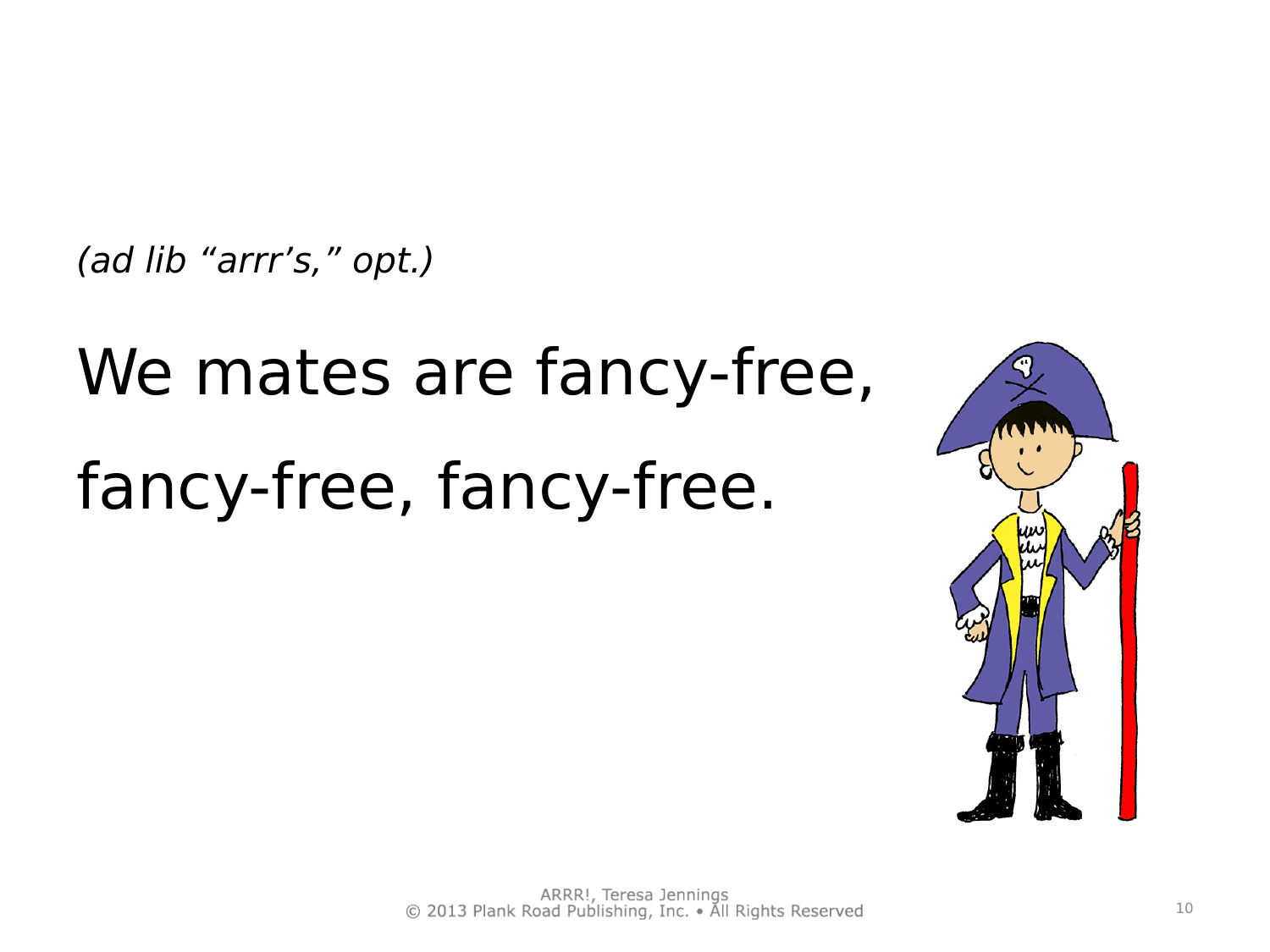

(ad lib “arrr’s,” opt.)
We mates are fancy-free,
fancy-free, fancy-free.
10